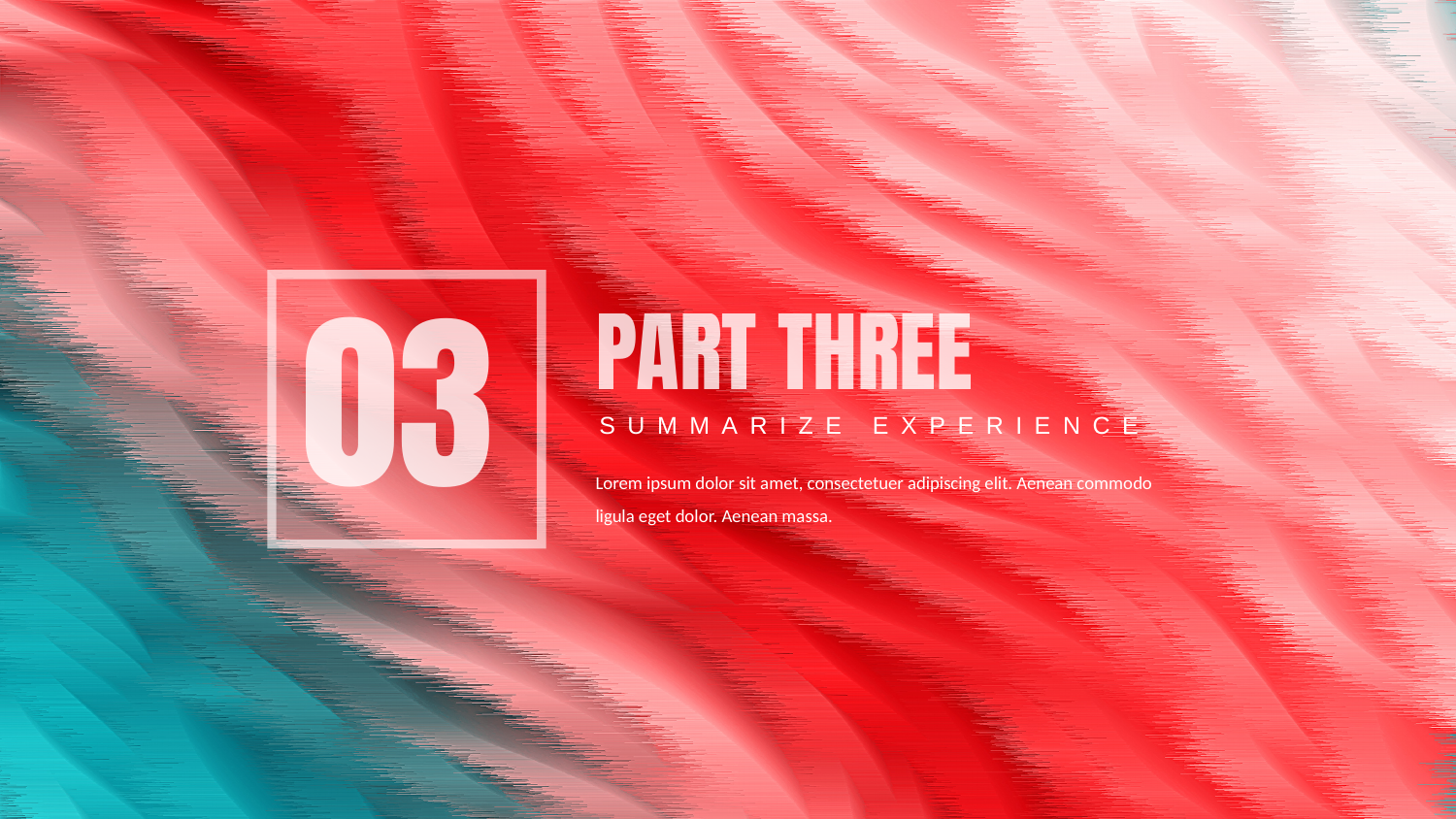

03
PART THREE
SUMMARIZE EXPERIENCE
Lorem ipsum dolor sit amet, consectetuer adipiscing elit. Aenean commodo ligula eget dolor. Aenean massa.